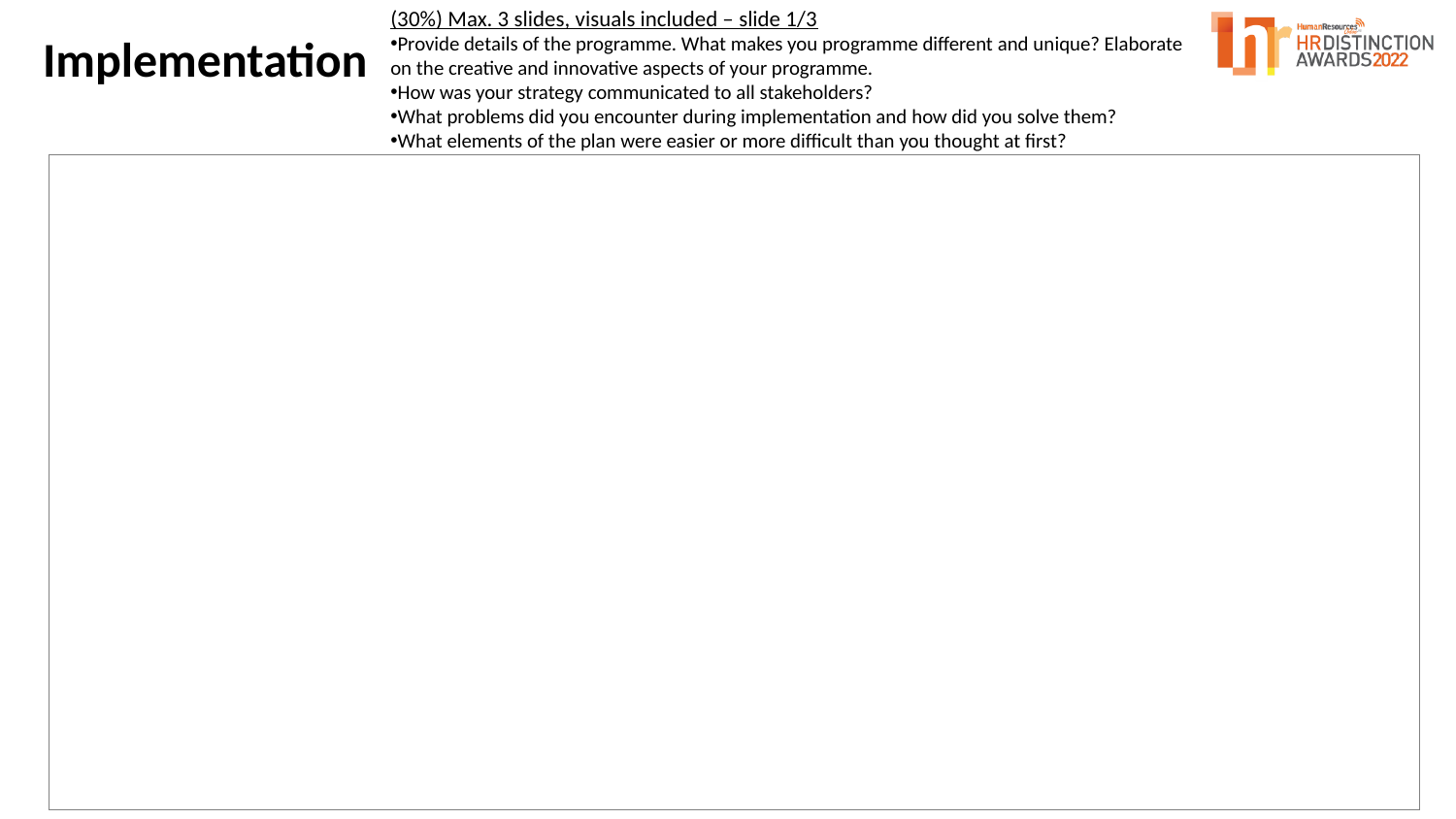

(30%) Max. 3 slides, visuals included – slide 1/3
Provide details of the programme. What makes you programme different and unique? Elaborate on the creative and innovative aspects of your programme.
How was your strategy communicated to all stakeholders?
What problems did you encounter during implementation and how did you solve them?
What elements of the plan were easier or more difficult than you thought at first?
Implementation
|  |
| --- |